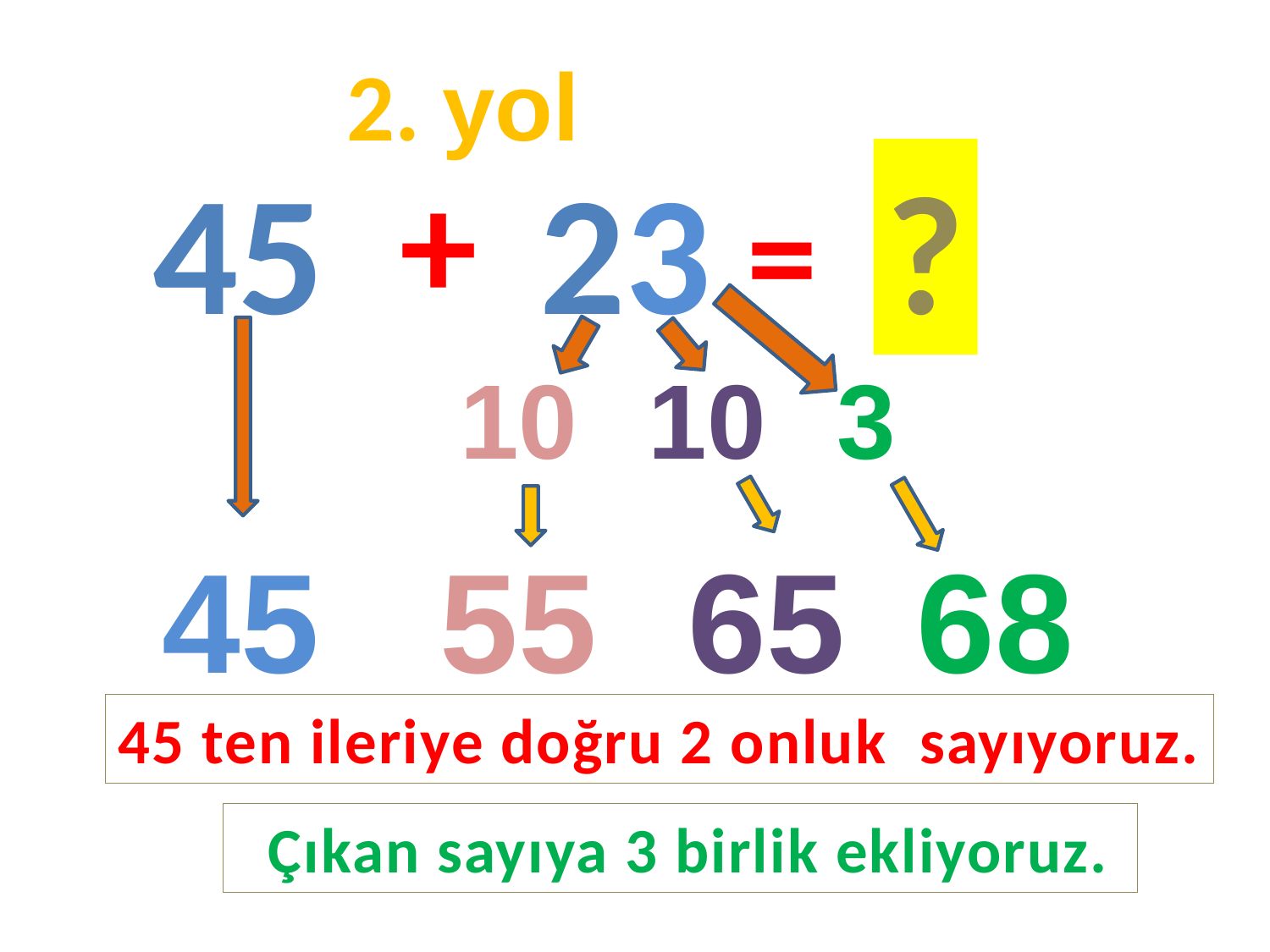

2. yol
45
+
23
?
=

10
10
3

45
55
65
68
45 ten ileriye doğru 2 onluk  sayıyoruz.
  Çıkan sayıya 3 birlik ekliyoruz.